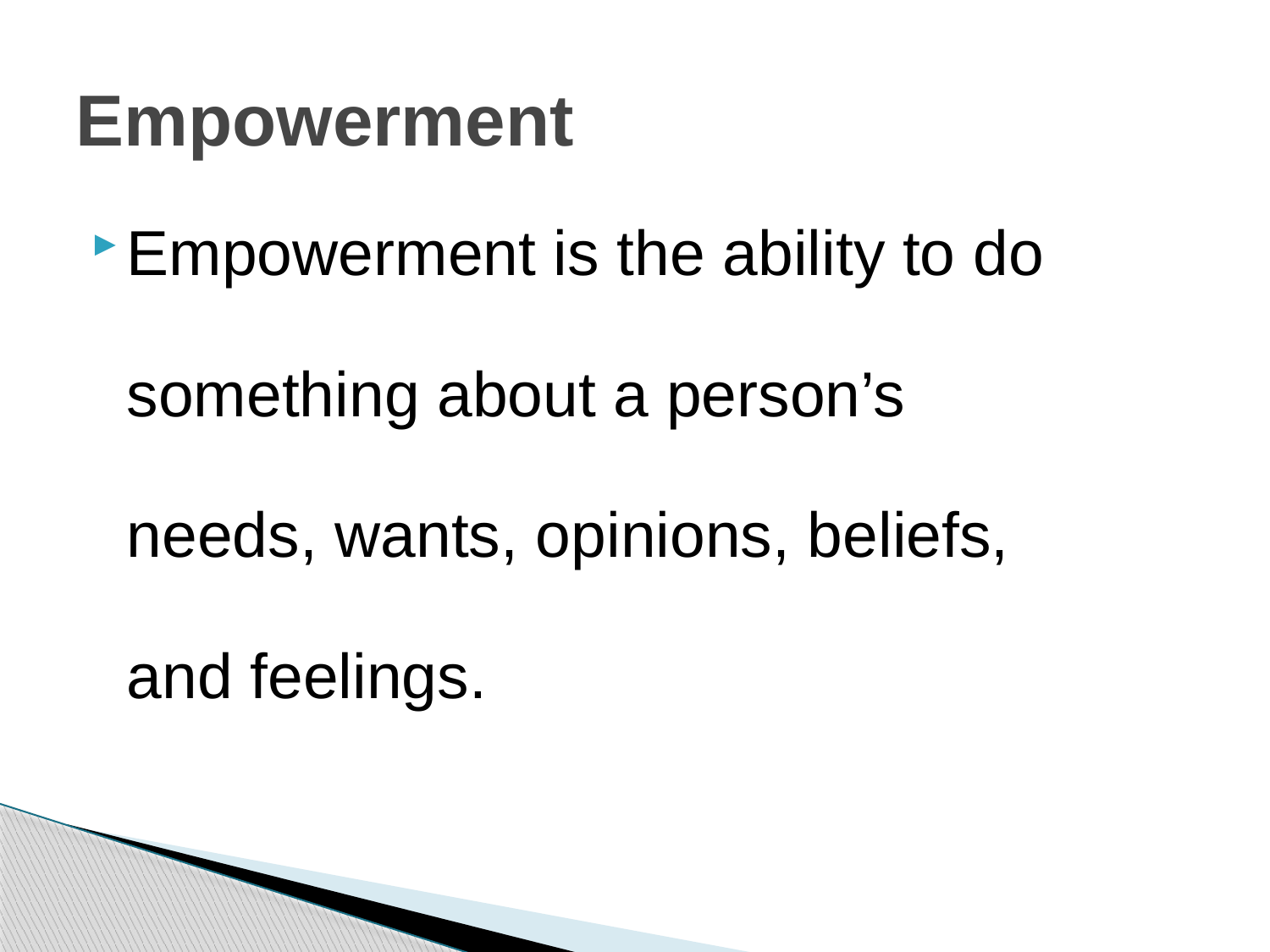

# Empowerment
Empowerment is the ability to do

	something about a person’s

	needs, wants, opinions, beliefs,

	and feelings.